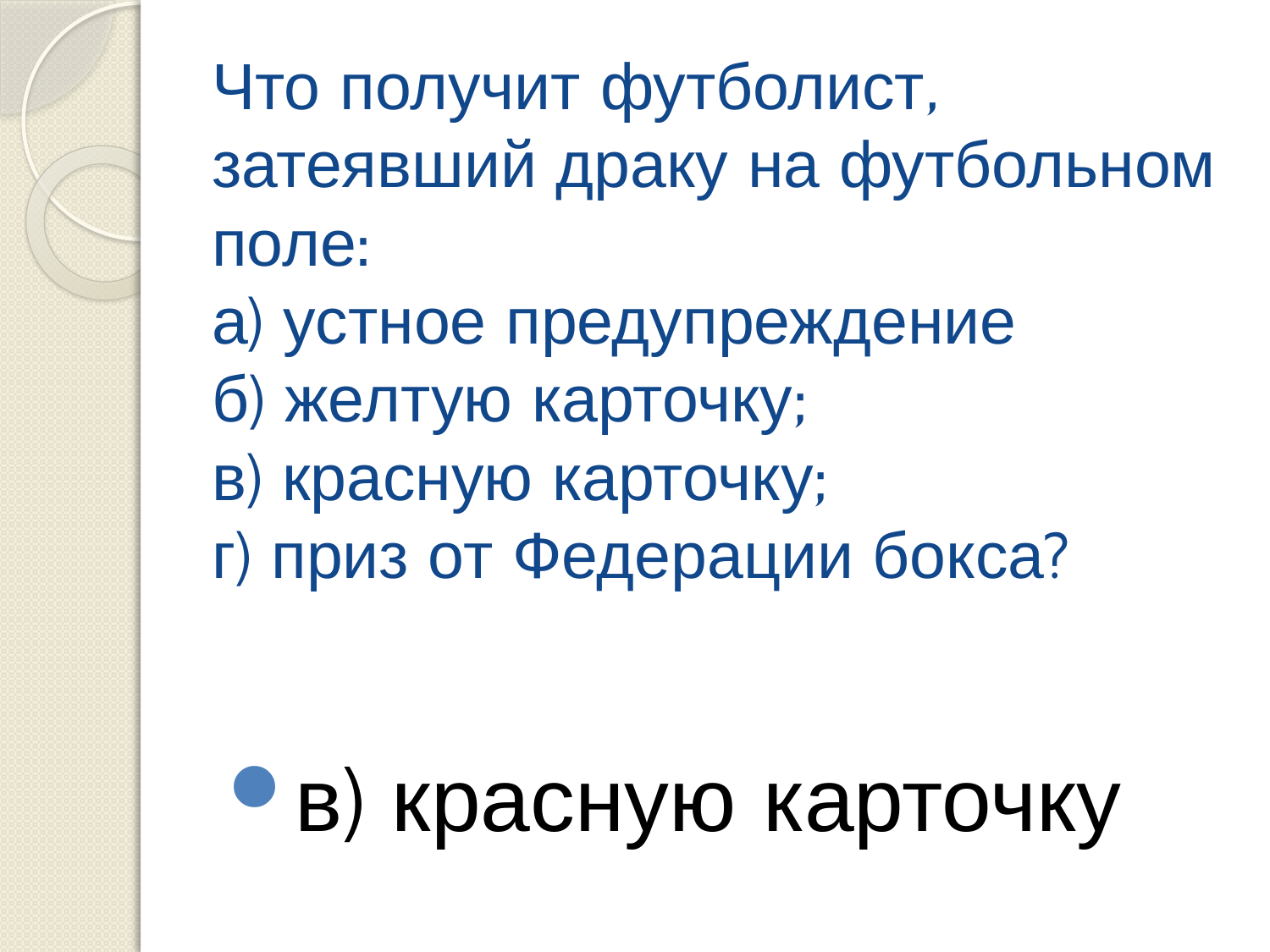

# Что получит футболист, затеявший драку на футбольном поле: а) устное предупреждение б) желтую карточку; в) красную карточку; г) приз от Федерации бокса?
в) красную карточку